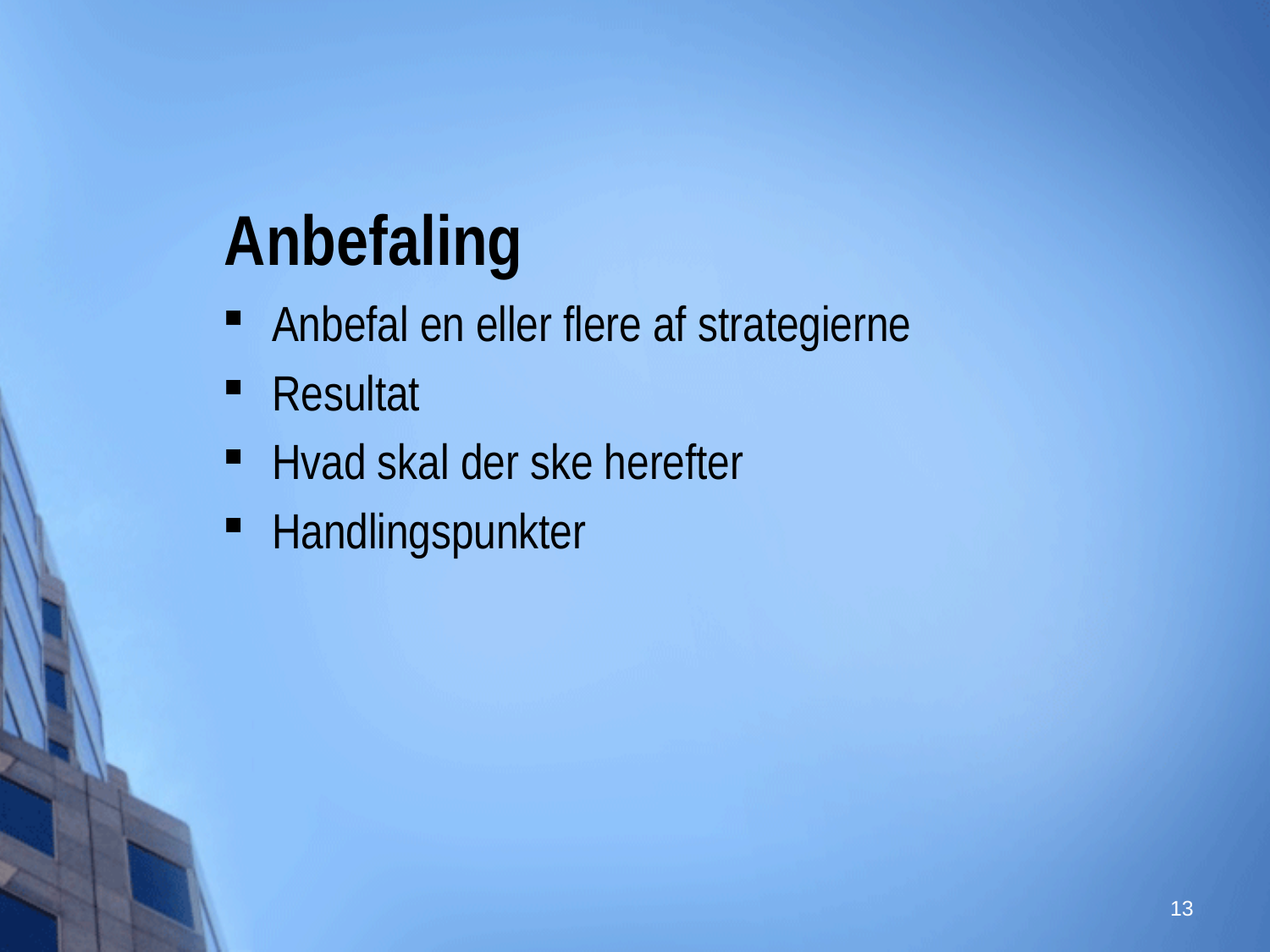

# Anbefaling
Anbefal en eller flere af strategierne
Resultat
Hvad skal der ske herefter
Handlingspunkter
13